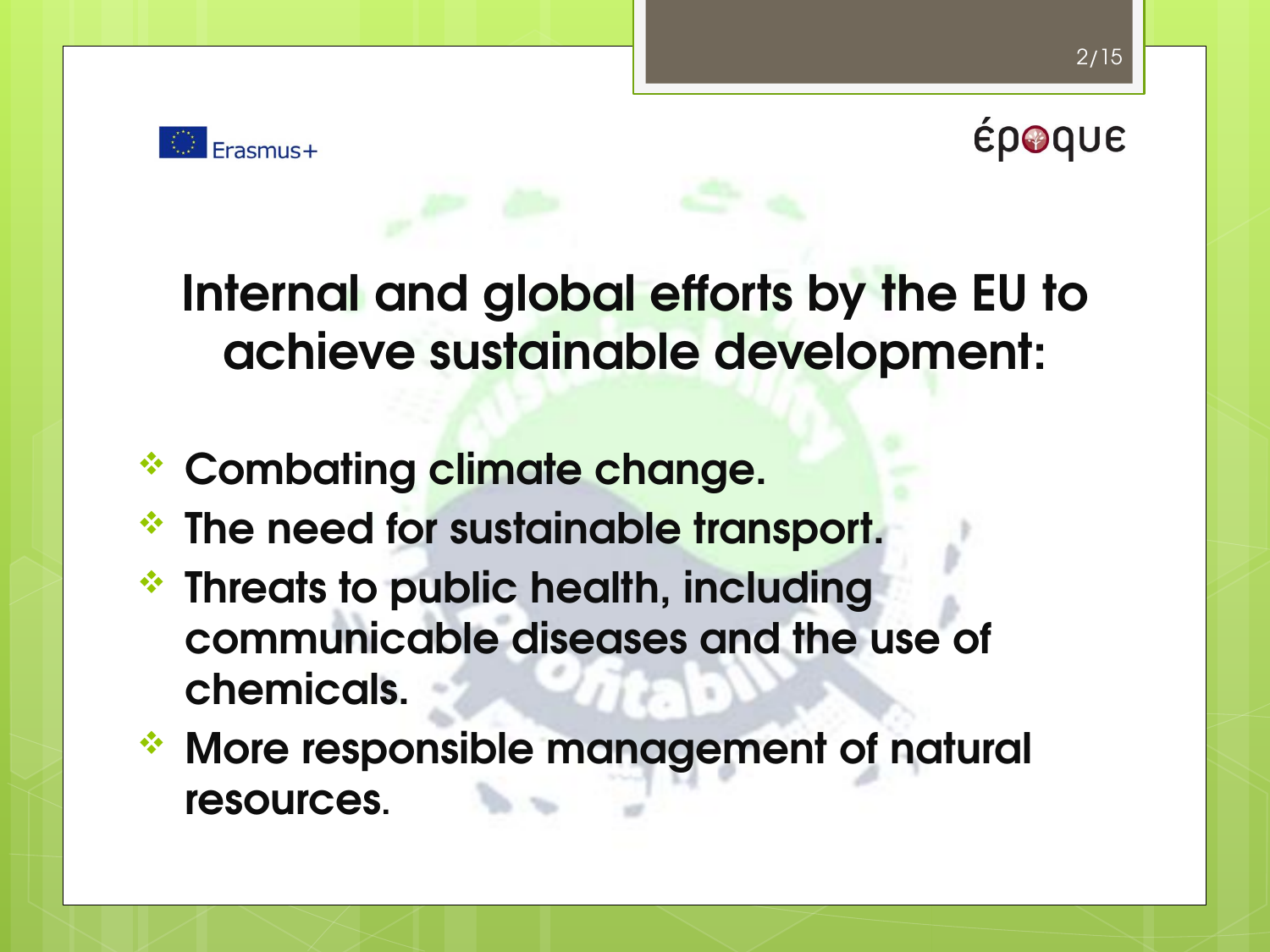

2/15
# Internal and global efforts by the EU to achieve sustainable development:
Combating climate change.
The need for sustainable transport.
Threats to public health, including communicable diseases and the use of  chemicals.
More responsible management of natural resources.